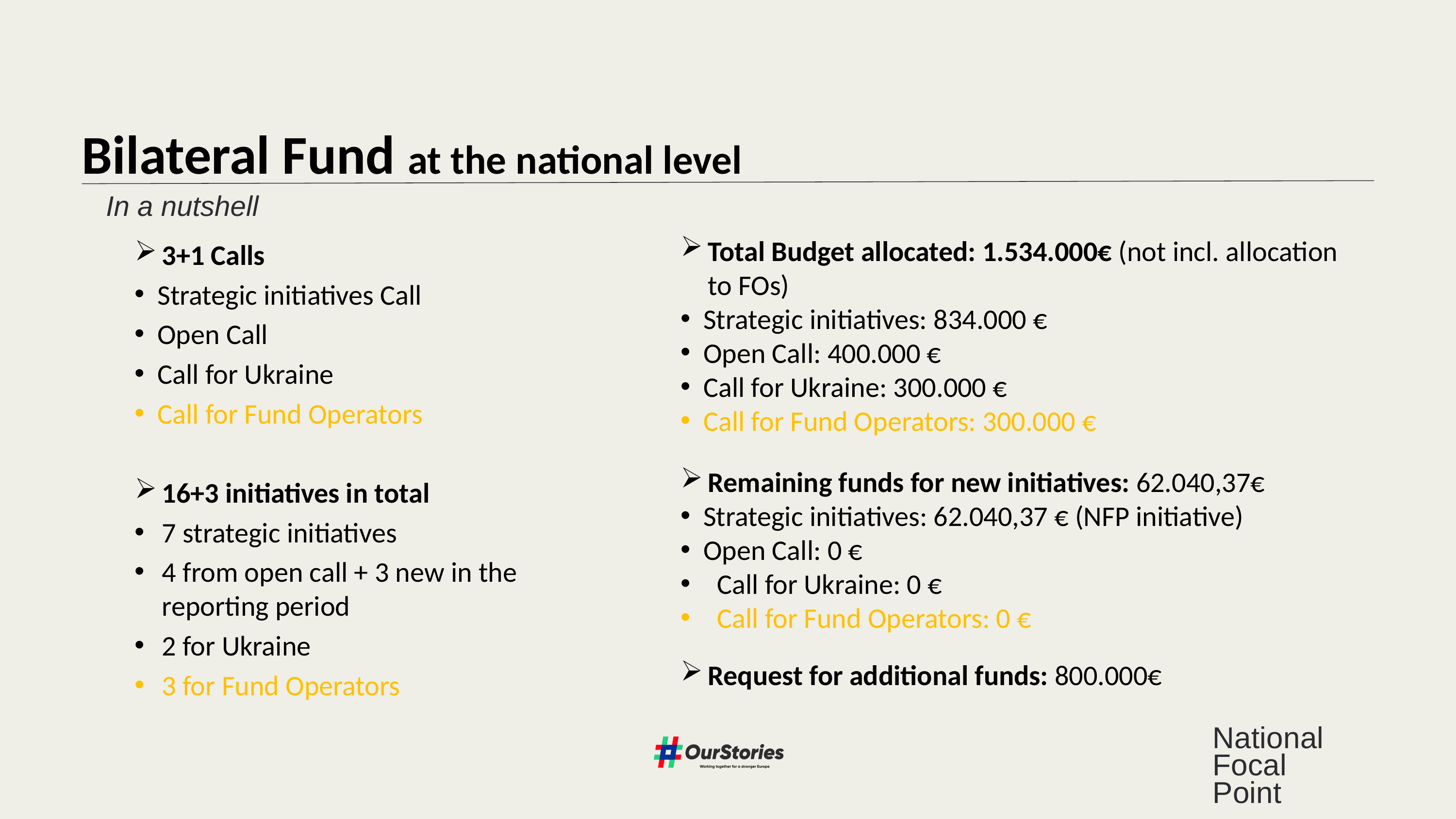

Bilateral Fund at the national level
In a nutshell

Total Budget allocated: 1.534.000€ (not incl. allocation to FOs)
Strategic initiatives: 834.000 €
Open Call: 400.000 €
Call for Ukraine: 300.000 €
Call for Fund Operators: 300.000 €
3+1 Calls
Strategic initiatives Call
Open Call
Call for Ukraine
Call for Fund Operators

16+3 initiatives in total
7 strategic initiatives
4 from open call + 3 new in the reporting period
2 for Ukraine
3 for Fund Operators
Remaining funds for new initiatives: 62.040,37€
Strategic initiatives: 62.040,37 € (NFP initiative)
Open Call: 0 €
Call for Ukraine: 0 €
Call for Fund Operators: 0 €

Request for additional funds: 800.000€
National Focal Point